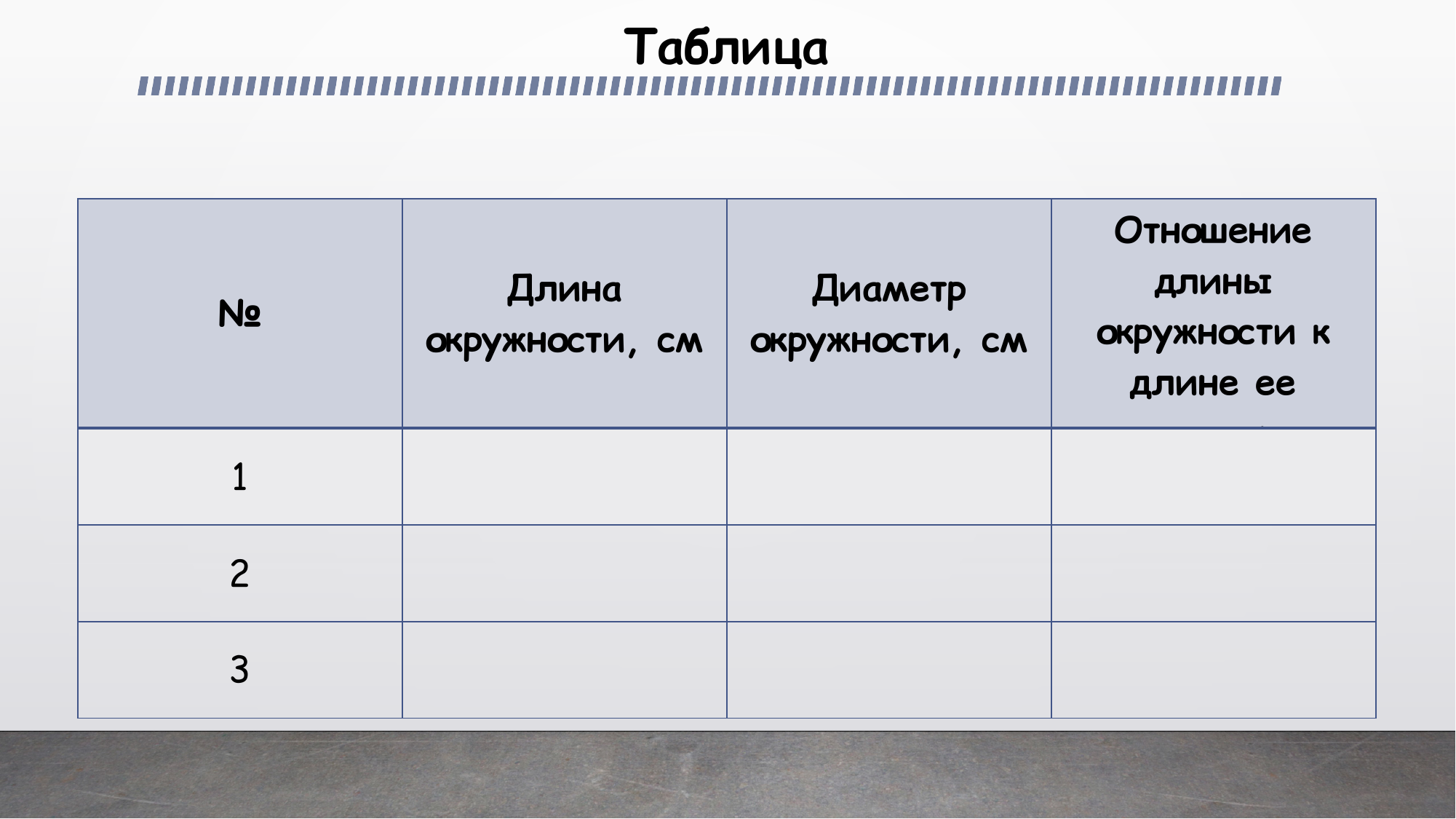

Таблица

| № | Длина окружности, см | Диаметр окружности, см | Отношение длины окружности к длине ее диаметра |
| --- | --- | --- | --- |
| 1 |  |  |  |
| 2 |  |  |  |
| 3 |  |  |  |